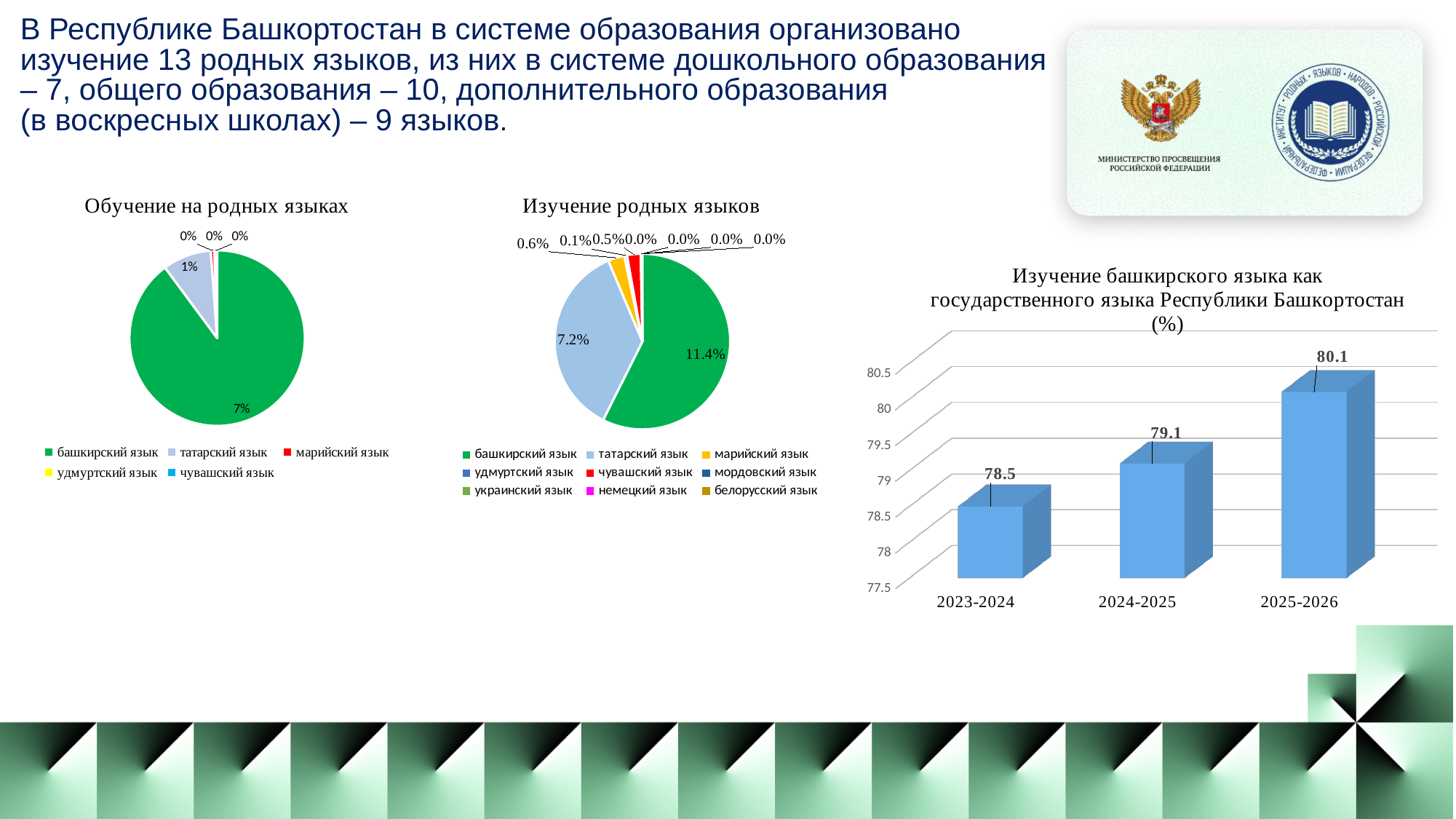

В Республике Башкортостан в системе образования организовано изучение 13 родных языков, из них в системе дошкольного образования – 7, общего образования – 10, дополнительного образования                   (в воскресных школах) – 9 языков.

[unsupported chart]

[unsupported chart]

[unsupported chart]